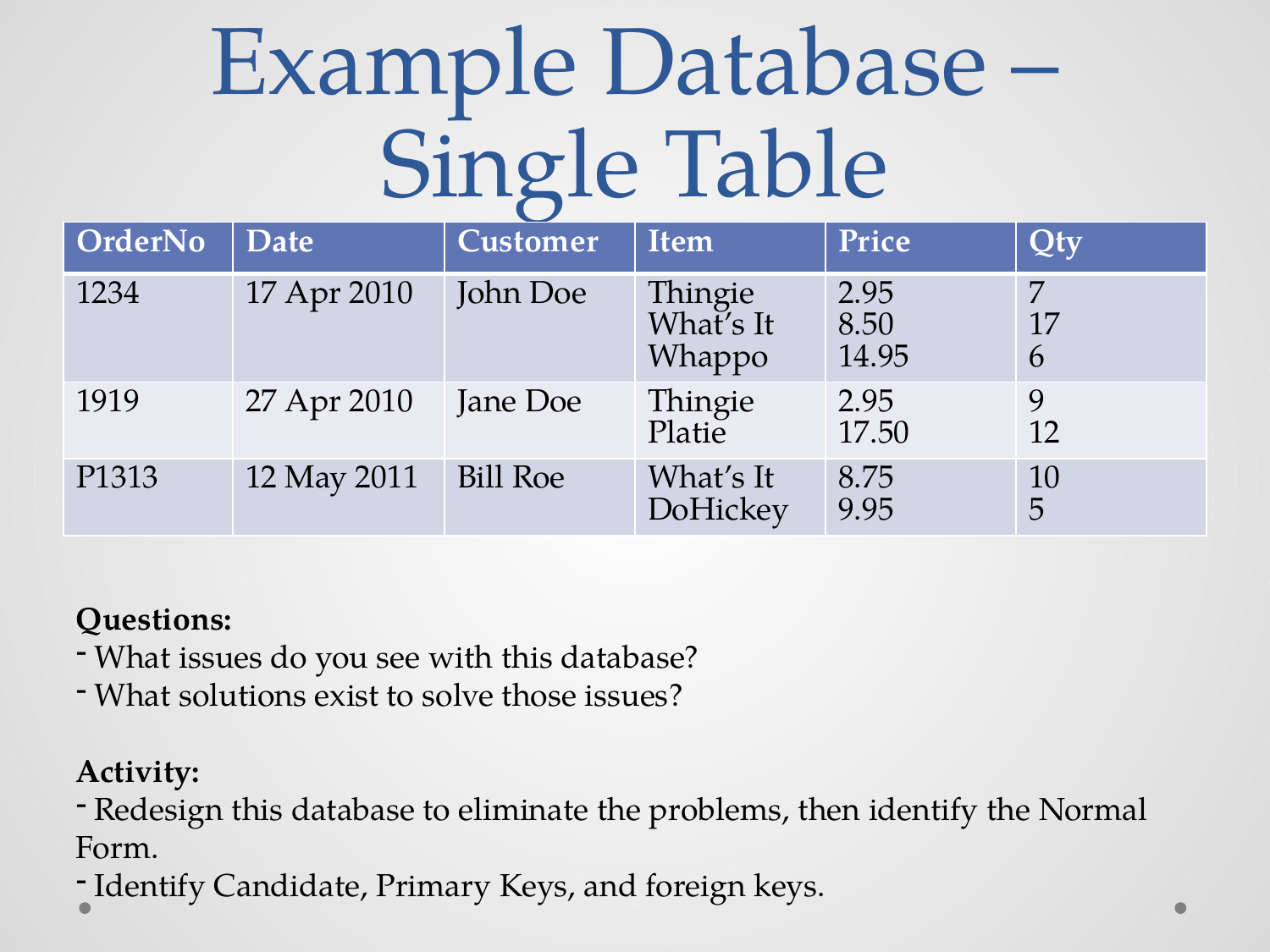

# Example Database – Single Table
| OrderNo | Date | Customer | Item | Price | Qty |
| --- | --- | --- | --- | --- | --- |
| 1234 | 17 Apr 2010 | John Doe | Thingie What’s It Whappo | 2.95 8.50 14.95 | 7 17 6 |
| 1919 | 27 Apr 2010 | Jane Doe | Thingie Platie | 2.95 17.50 | 9 12 |
| P1313 | 12 May 2011 | Bill Roe | What’s It DoHickey | 8.75 9.95 | 10 5 |
Questions:
 What issues do you see with this database?
 What solutions exist to solve those issues?

Activity:
 Redesign this database to eliminate the problems, then identify the Normal Form.
 Identify Candidate, Primary Keys, and foreign keys.